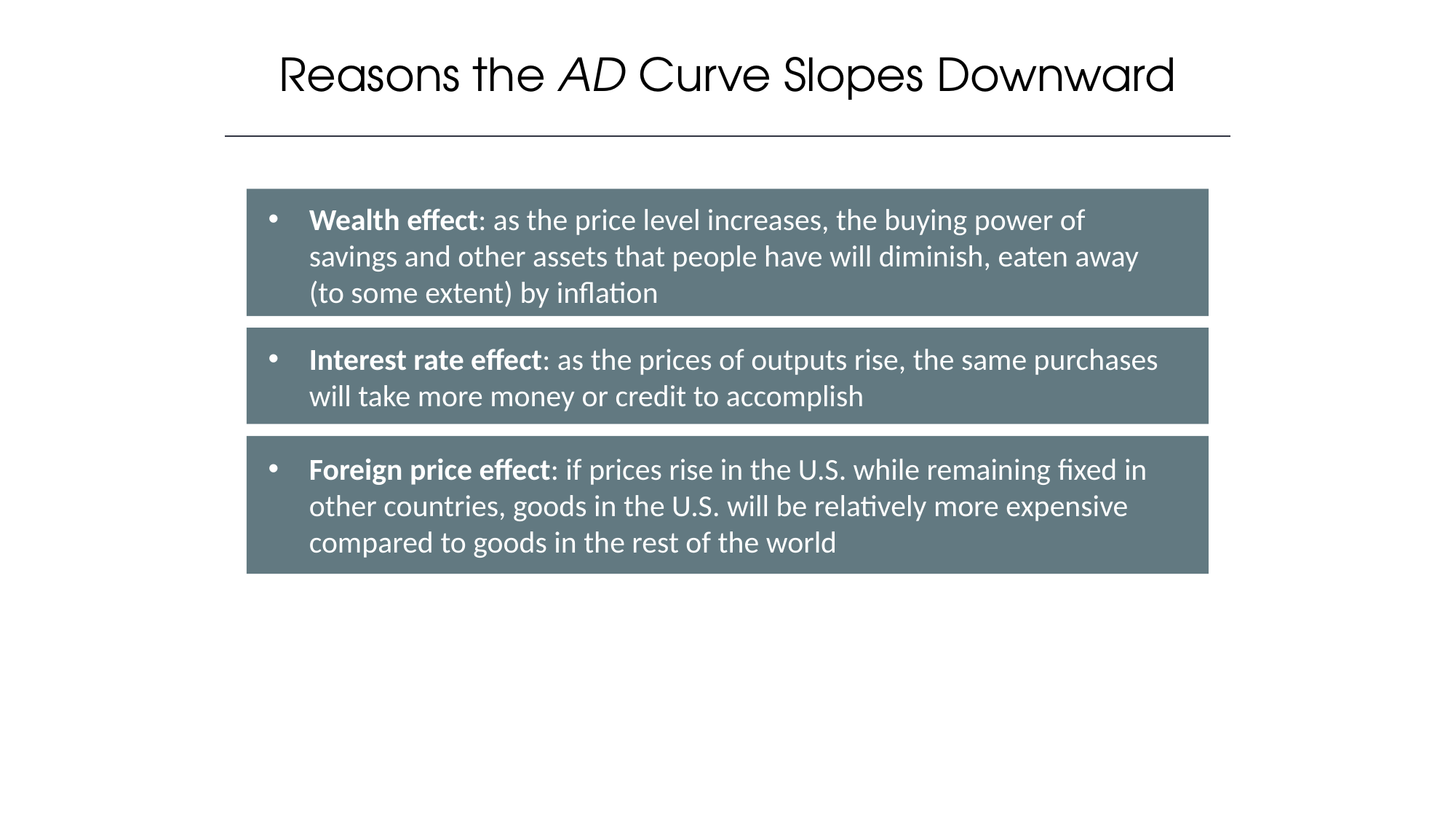

Reasons the AD Curve Slopes Downward

Wealth effect: as the price level increases, the buying power of savings and other assets that people have will diminish, eaten away (to some extent) by inflation

Interest rate effect: as the prices of outputs rise, the same purchases will take more money or credit to accomplish

Foreign price effect: if prices rise in the U.S. while remaining fixed in other countries, goods in the U.S. will be relatively more expensive compared to goods in the rest of the world